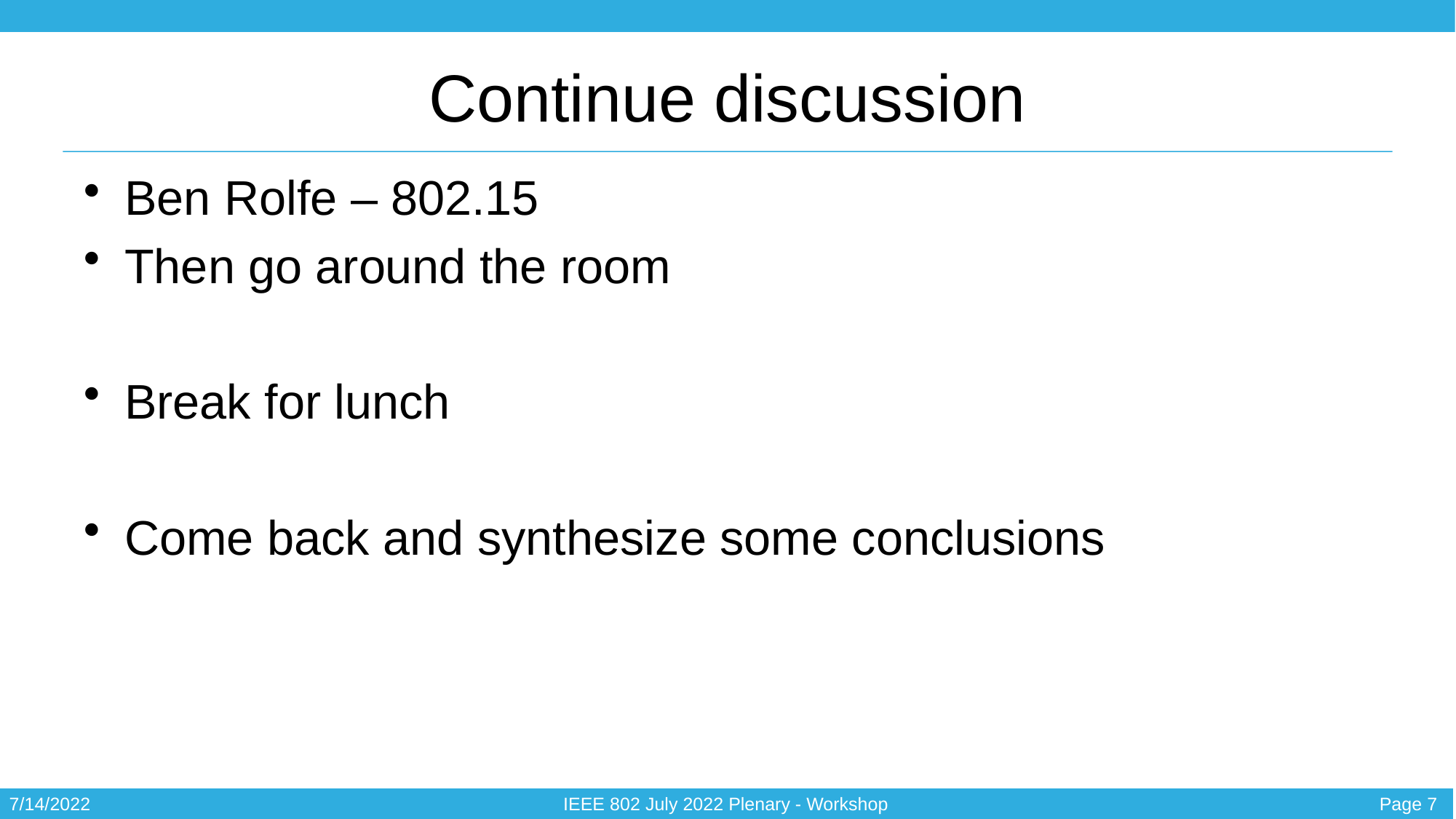

# Continue discussion
Ben Rolfe – 802.15
Then go around the room

Break for lunch

Come back and synthesize some conclusions